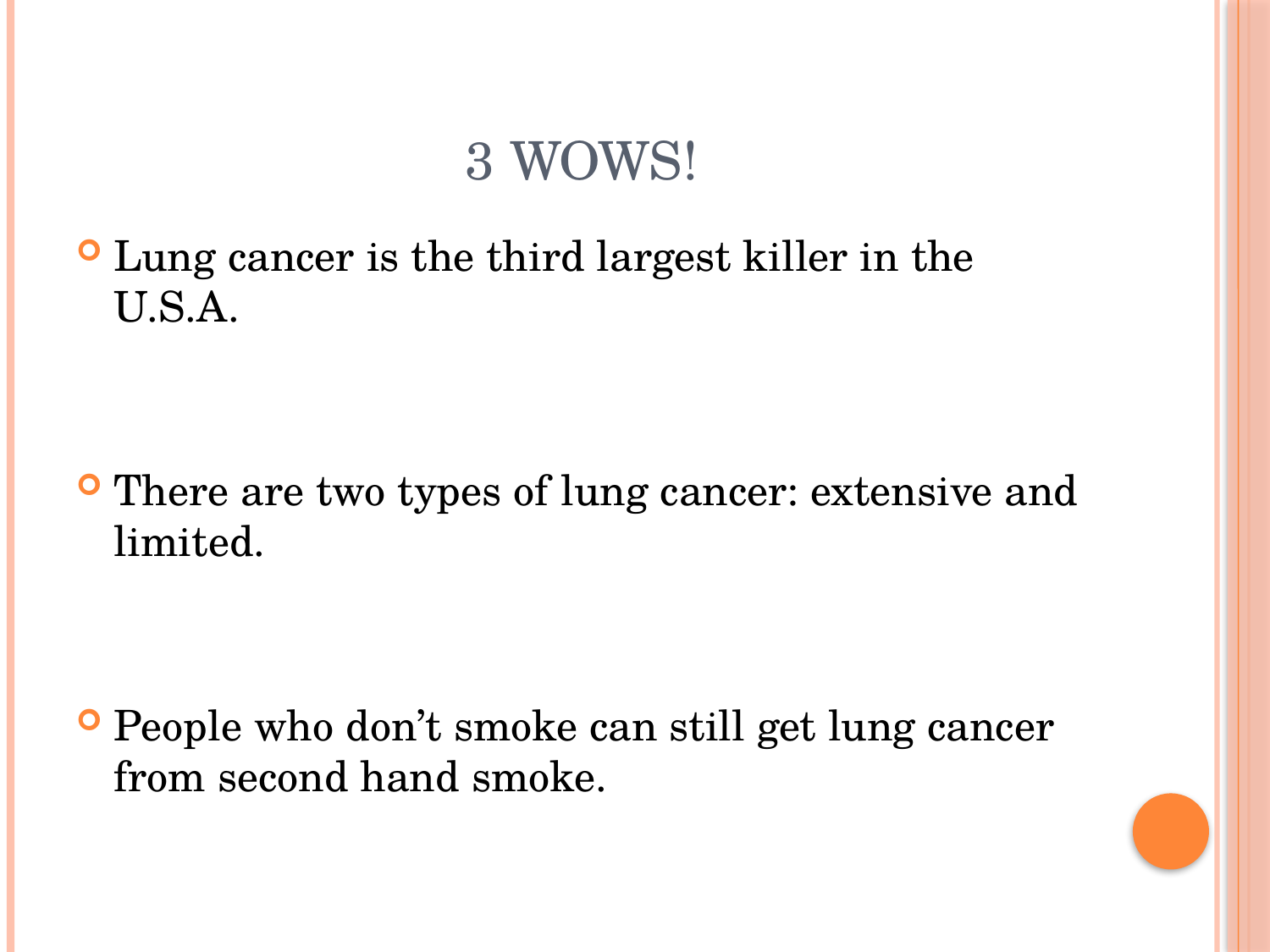

# 3 WOWs!
Lung cancer is the third largest killer in the U.S.A.

There are two types of lung cancer: extensive and limited.

People who don’t smoke can still get lung cancer from second hand smoke.